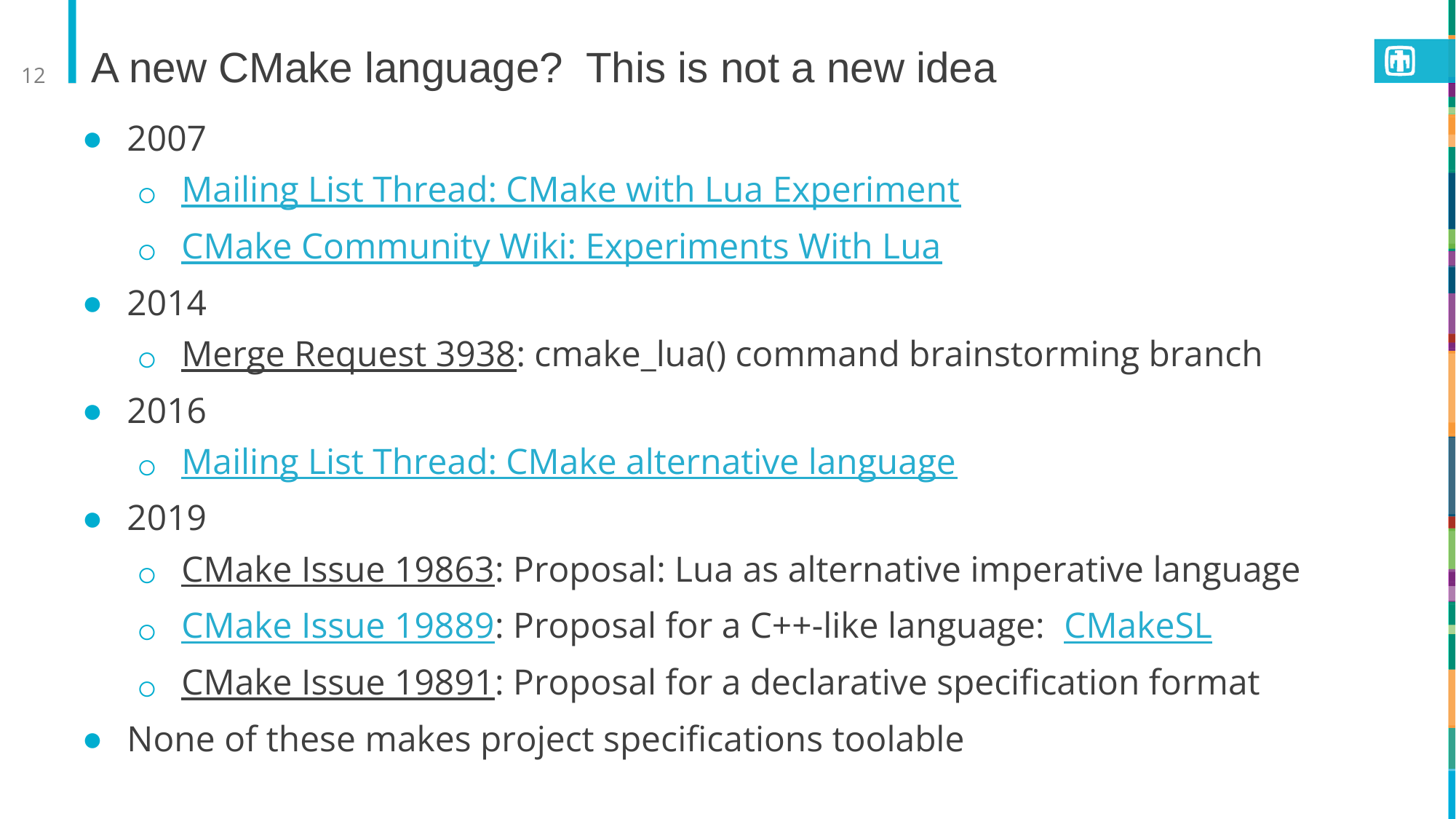

12
# A new CMake language?  This is not a new idea
2007
Mailing List Thread: CMake with Lua Experiment
CMake Community Wiki: Experiments With Lua
2014
Merge Request 3938: cmake_lua() command brainstorming branch
2016
Mailing List Thread: CMake alternative language
2019
CMake Issue 19863: Proposal: Lua as alternative imperative language
CMake Issue 19889: Proposal for a C++-like language:  CMakeSL
CMake Issue 19891: Proposal for a declarative specification format
None of these makes project specifications toolable